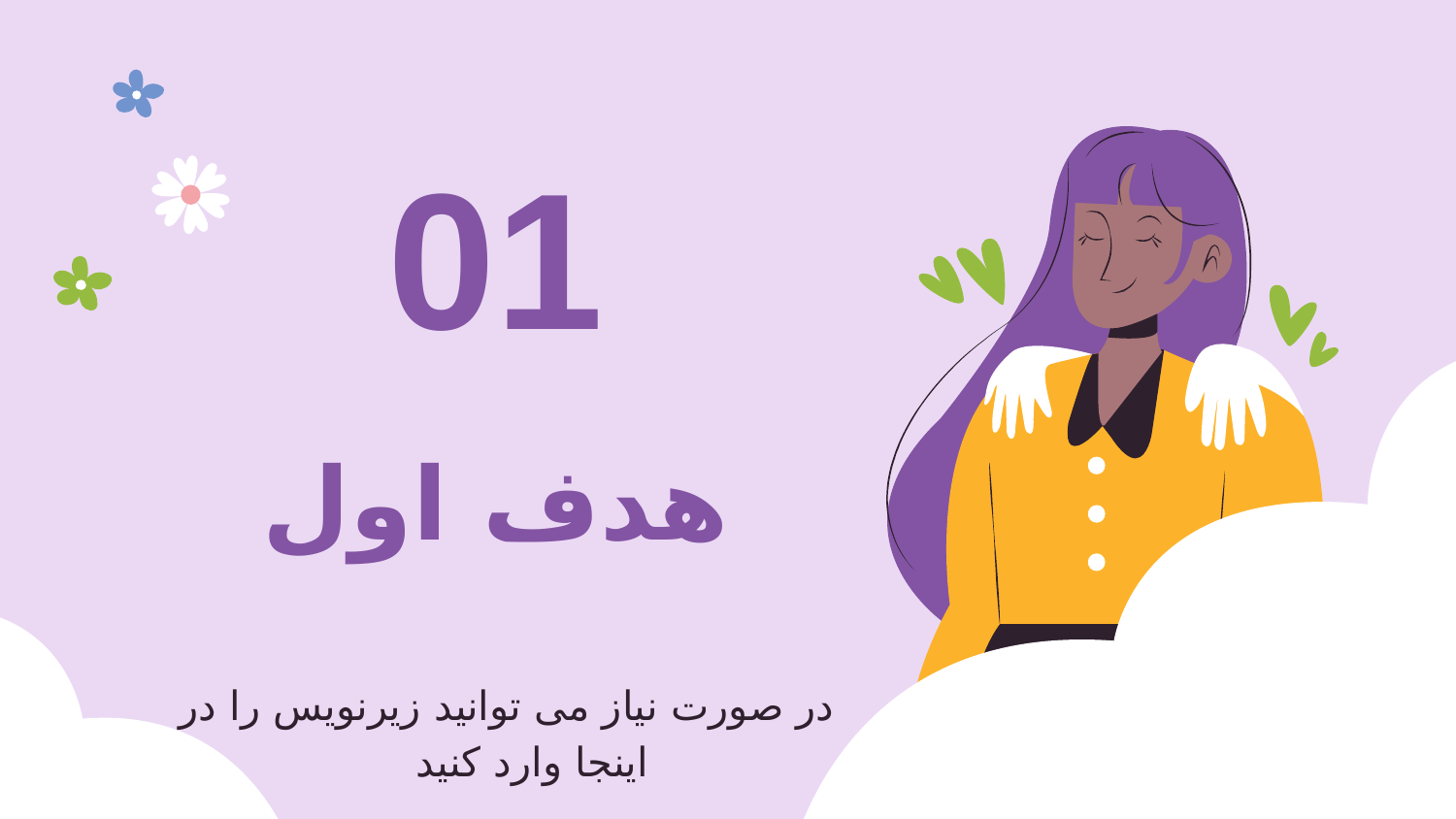

01

# هدف اول

در صورت نیاز می توانید زیرنویس را در اینجا وارد کنید